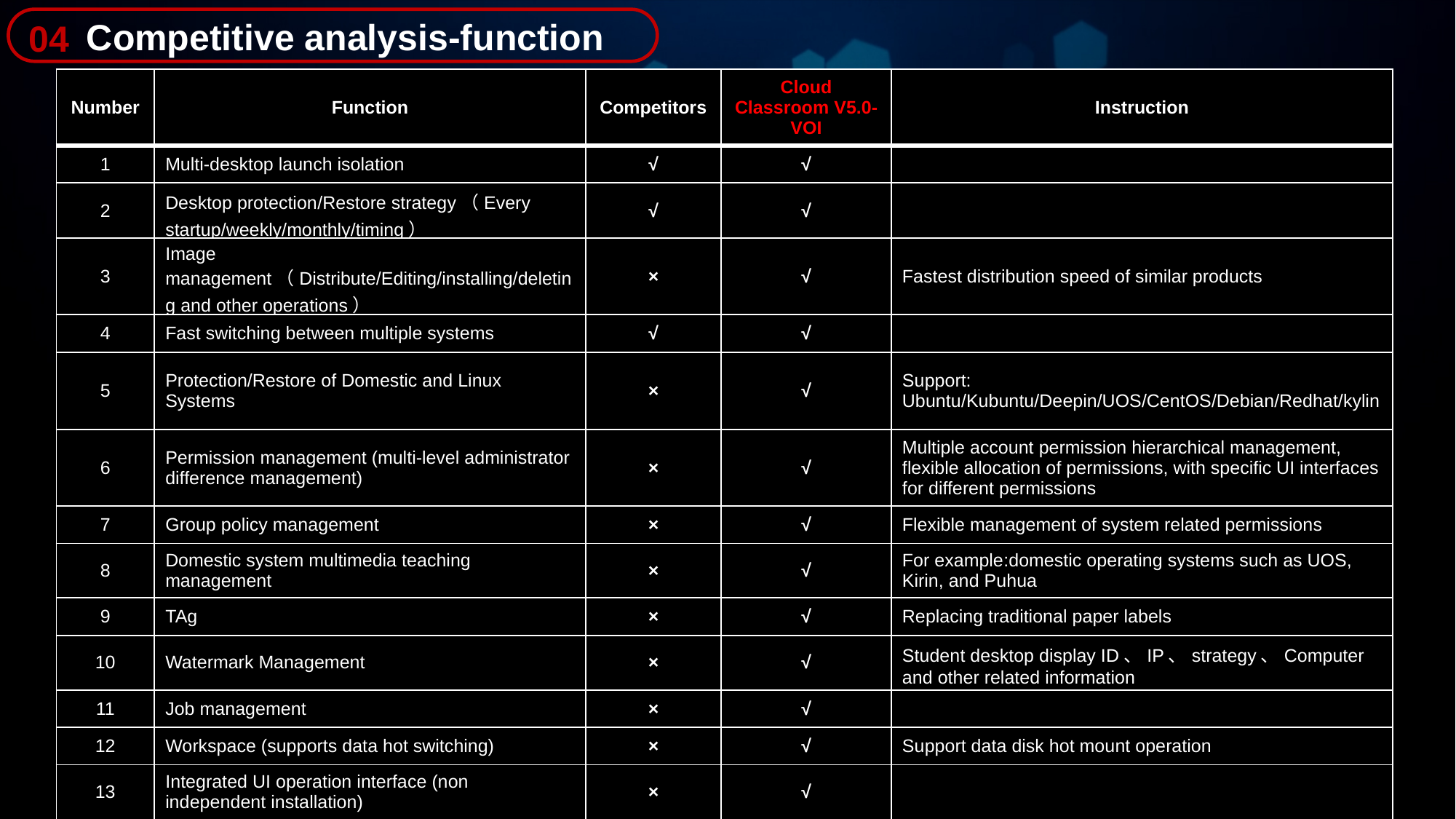

Competitive analysis-function

04
| Number | Function | Competitors | Cloud Classroom V5.0-VOI | Instruction |
| --- | --- | --- | --- | --- |
| 1 | Multi-desktop launch isolation | √ | √ |  |
| 2 | Desktop protection/Restore strategy（Every startup/weekly/monthly/timing） | √ | √ |  |
| 3 | Image management（Distribute/Editing/installing/deleting and other operations） | × | √ | Fastest distribution speed of similar products |
| 4 | Fast switching between multiple systems | √ | √ |  |
| 5 | Protection/Restore of Domestic and Linux Systems | × | √ | Support: Ubuntu/Kubuntu/Deepin/UOS/CentOS/Debian/Redhat/kylin |
| 6 | Permission management (multi-level administrator difference management) | × | √ | Multiple account permission hierarchical management, flexible allocation of permissions, with specific UI interfaces for different permissions |
| 7 | Group policy management | × | √ | Flexible management of system related permissions |
| 8 | Domestic system multimedia teaching management | × | √ | For example:domestic operating systems such as UOS, Kirin, and Puhua |
| 9 | TAg | × | √ | Replacing traditional paper labels |
| 10 | Watermark Management | × | √ | Student desktop display ID、IP、strategy、Computer and other related information |
| 11 | Job management | × | √ |  |
| 12 | Workspace (supports data hot switching) | × | √ | Support data disk hot mount operation |
| 13 | Integrated UI operation interface (non independent installation) | × | √ |  |